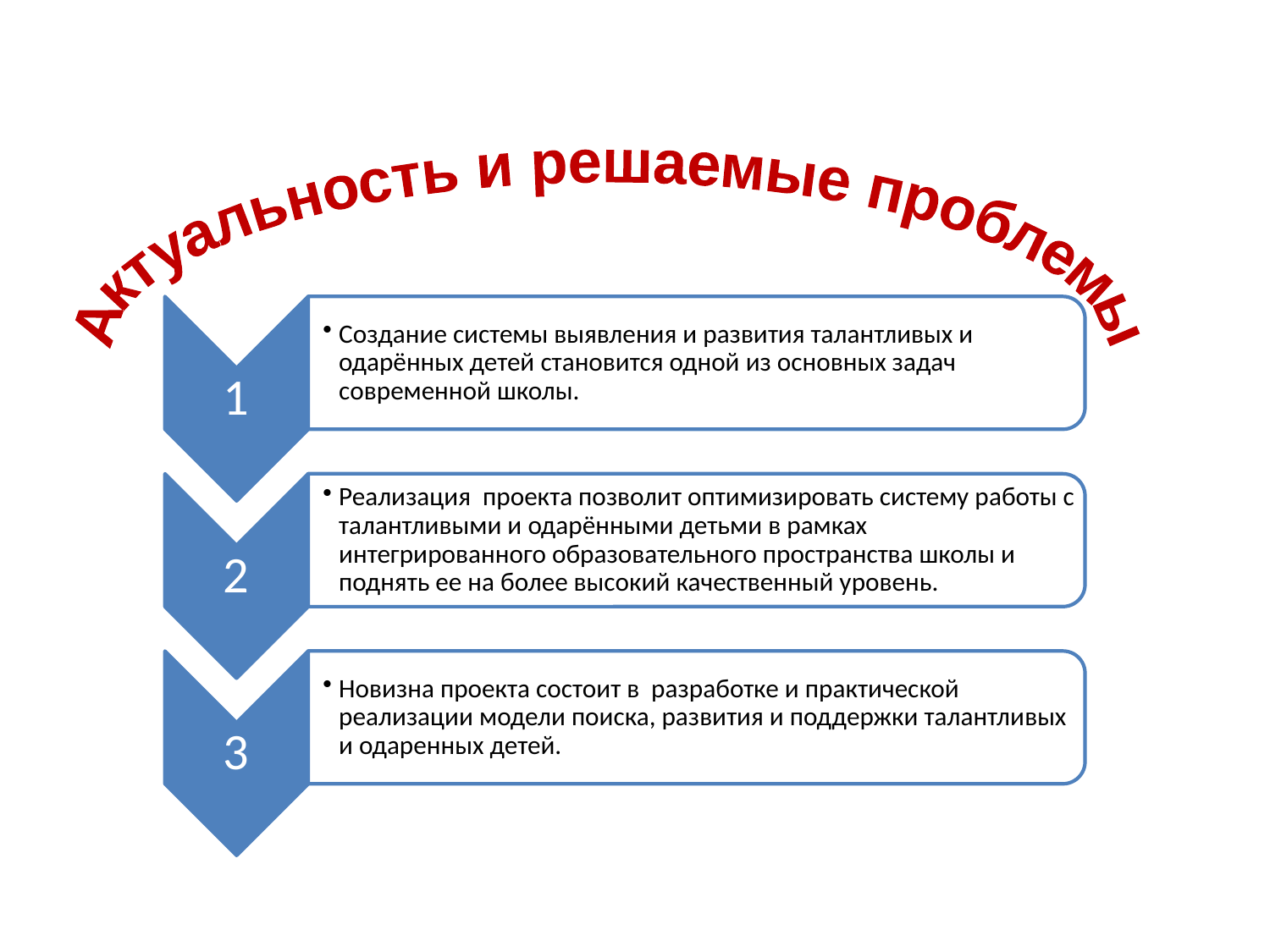

Актуальность и решаемые проблемы
1
Создание системы выявления и развития талантливых и одарённых детей становится одной из основных задач современной школы.
2
Реализация  проекта позволит оптимизировать систему работы с талантливыми и одарёнными детьми в рамках интегрированного образовательного пространства школы и поднять ее на более высокий качественный уровень.
3
Новизна проекта состоит в  разработке и практической реализации модели поиска, развития и поддержки талантливых и одаренных детей.